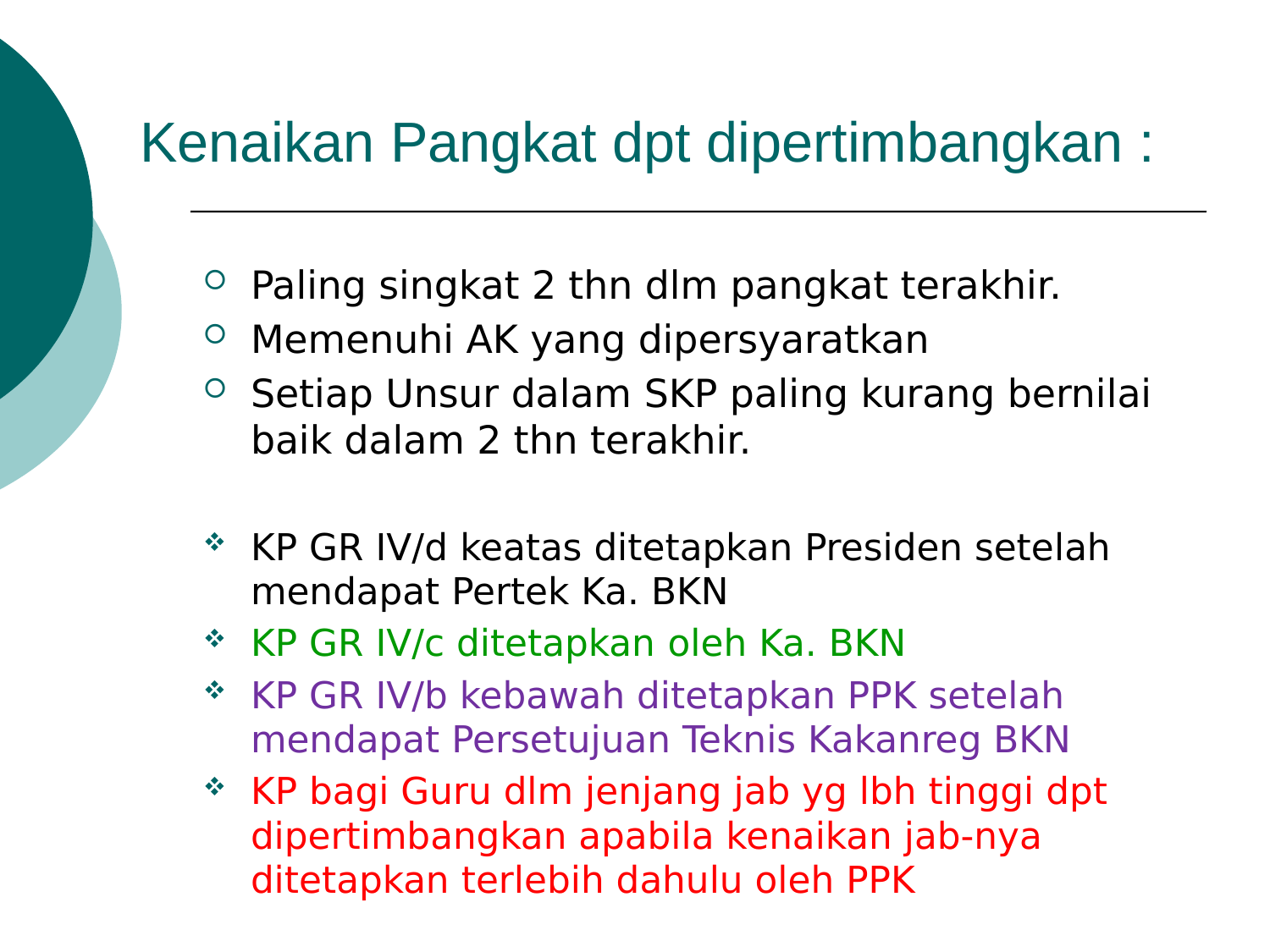

Paling singkat 2 thn dlm pangkat terakhir.
Memenuhi AK yang dipersyaratkan
Setiap Unsur dalam SKP paling kurang bernilai baik dalam 2 thn terakhir.

KP GR IV/d keatas ditetapkan Presiden setelah mendapat Pertek Ka. BKN
KP GR IV/c ditetapkan oleh Ka. BKN
KP GR IV/b kebawah ditetapkan PPK setelah mendapat Persetujuan Teknis Kakanreg BKN
KP bagi Guru dlm jenjang jab yg lbh tinggi dpt dipertimbangkan apabila kenaikan jab-nya ditetapkan terlebih dahulu oleh PPK
Kenaikan Pangkat dpt dipertimbangkan :